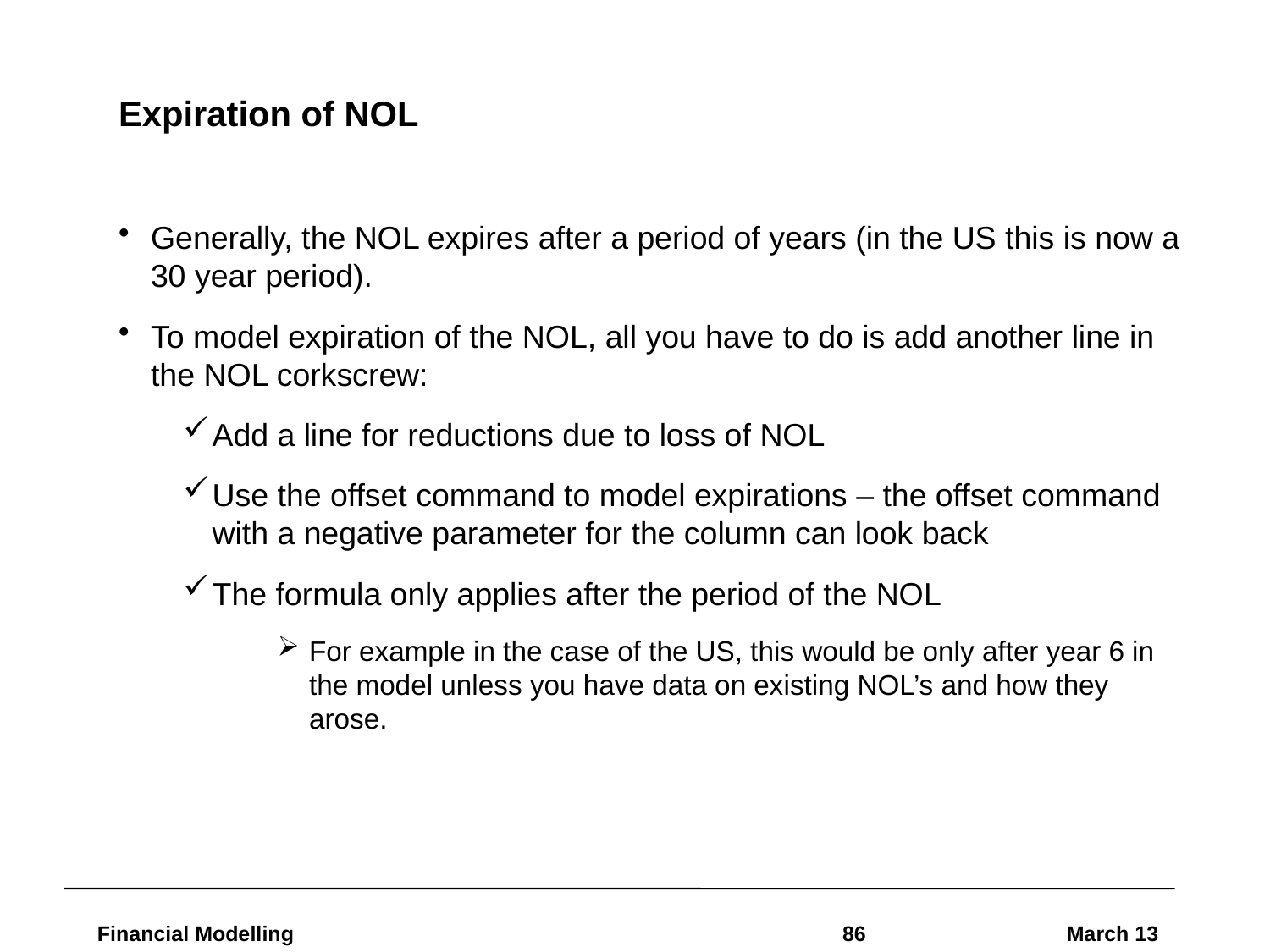

# Expiration of NOL
Generally, the NOL expires after a period of years (in the US this is now a 30 year period).
To model expiration of the NOL, all you have to do is add another line in the NOL corkscrew:
Add a line for reductions due to loss of NOL
Use the offset command to model expirations – the offset command with a negative parameter for the column can look back
The formula only applies after the period of the NOL
For example in the case of the US, this would be only after year 6 in the model unless you have data on existing NOL’s and how they arose.